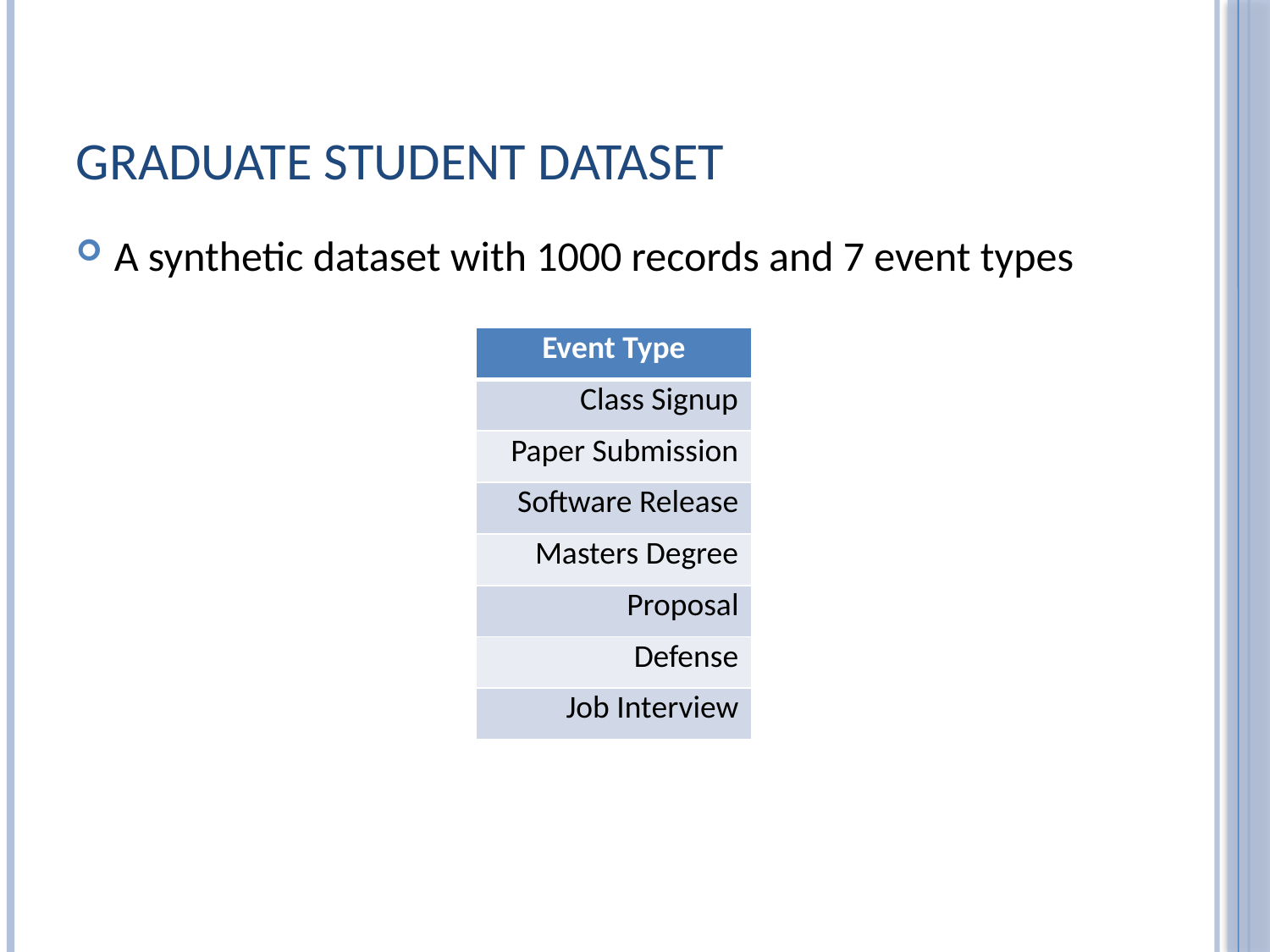

# Graduate Student Dataset
A synthetic dataset with 1000 records and 7 event types
| Event Type |
| --- |
| Class Signup |
| Paper Submission |
| Software Release |
| Masters Degree |
| Proposal |
| Defense |
| Job Interview |